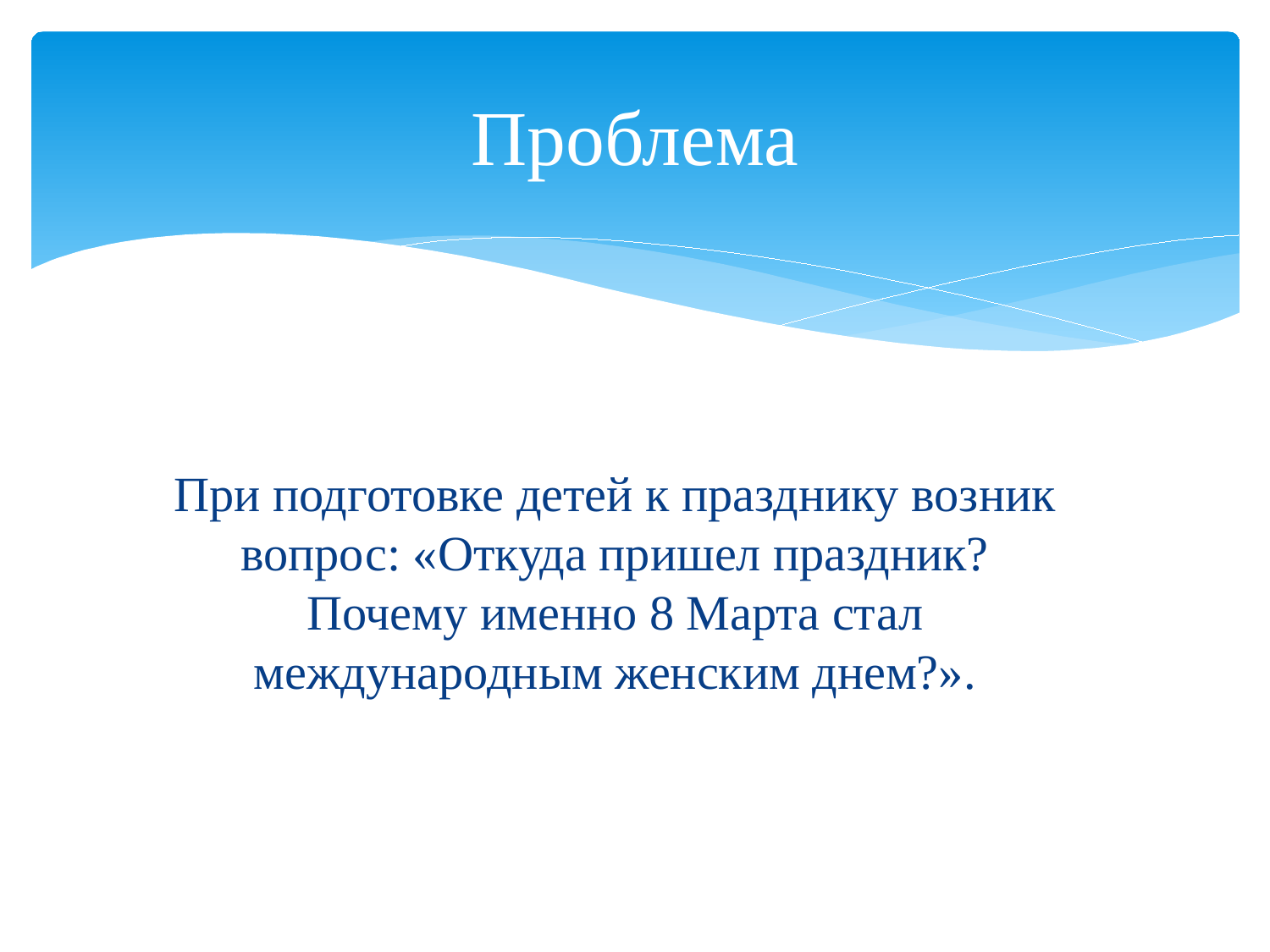

# Проблема
При подготовке детей к празднику возник вопрос: «Откуда пришел праздник? Почему именно 8 Марта стал международным женским днем?».